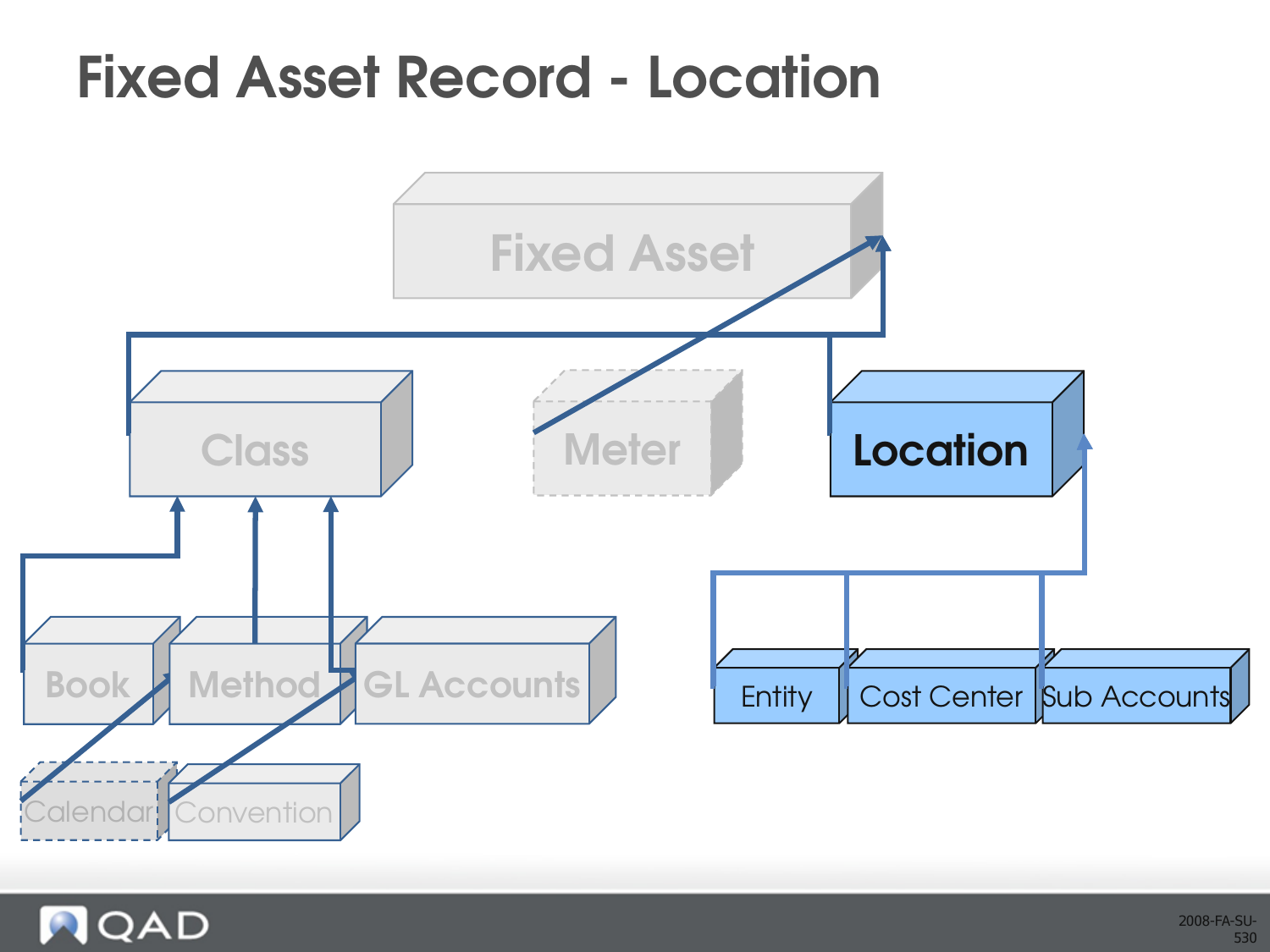

# Fixed Asset Record - Location
Fixed Asset
Meter
Class
Location

Book
Method
GL Accounts
Entity
Cost Center
Sub Accounts
Calendar
Convention
2008-FA-SU-530